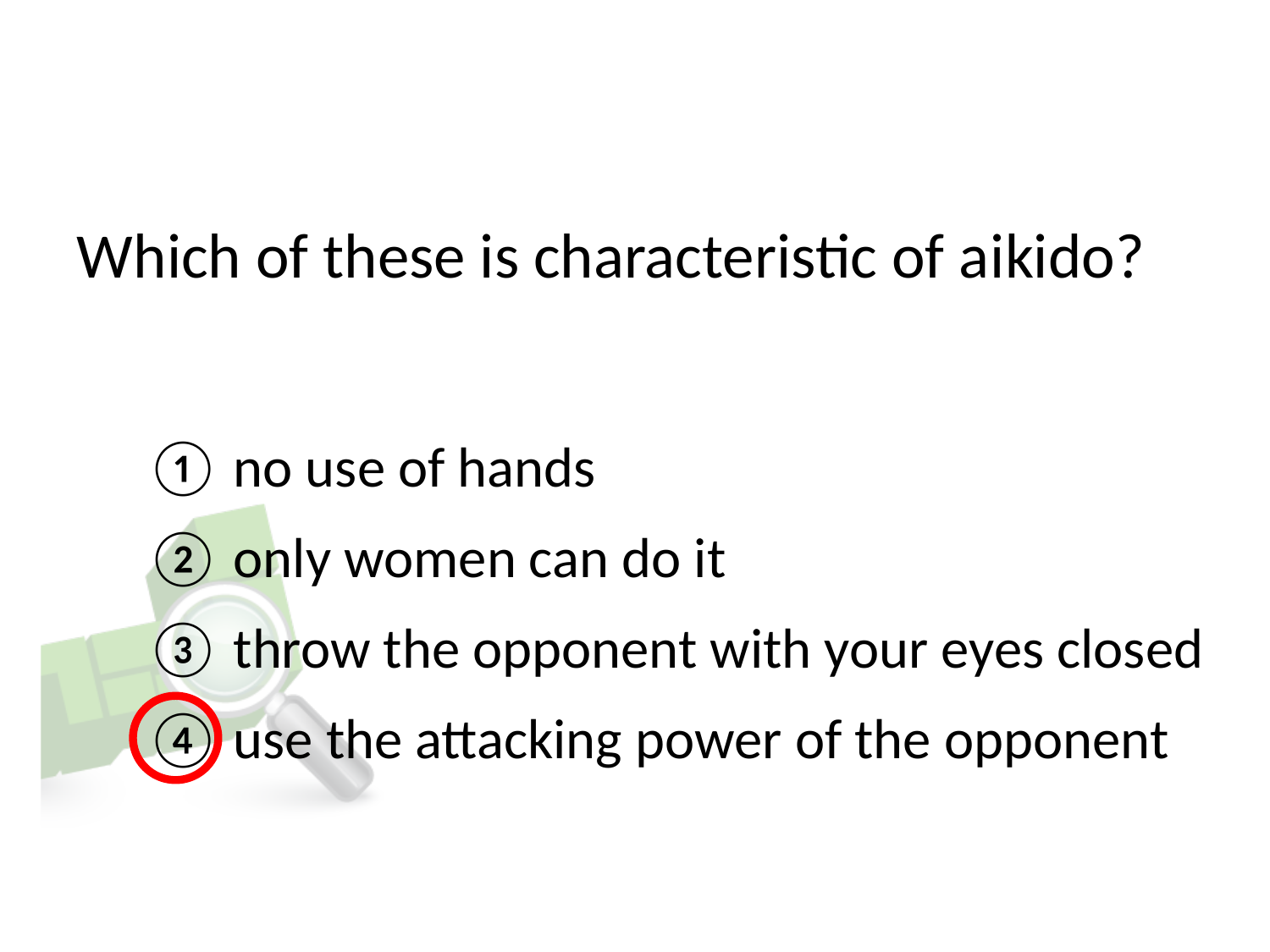

# Which of these is characteristic of aikido?
① no use of hands
② only women can do it
③ throw the opponent with your eyes closed
④ use the attacking power of the opponent